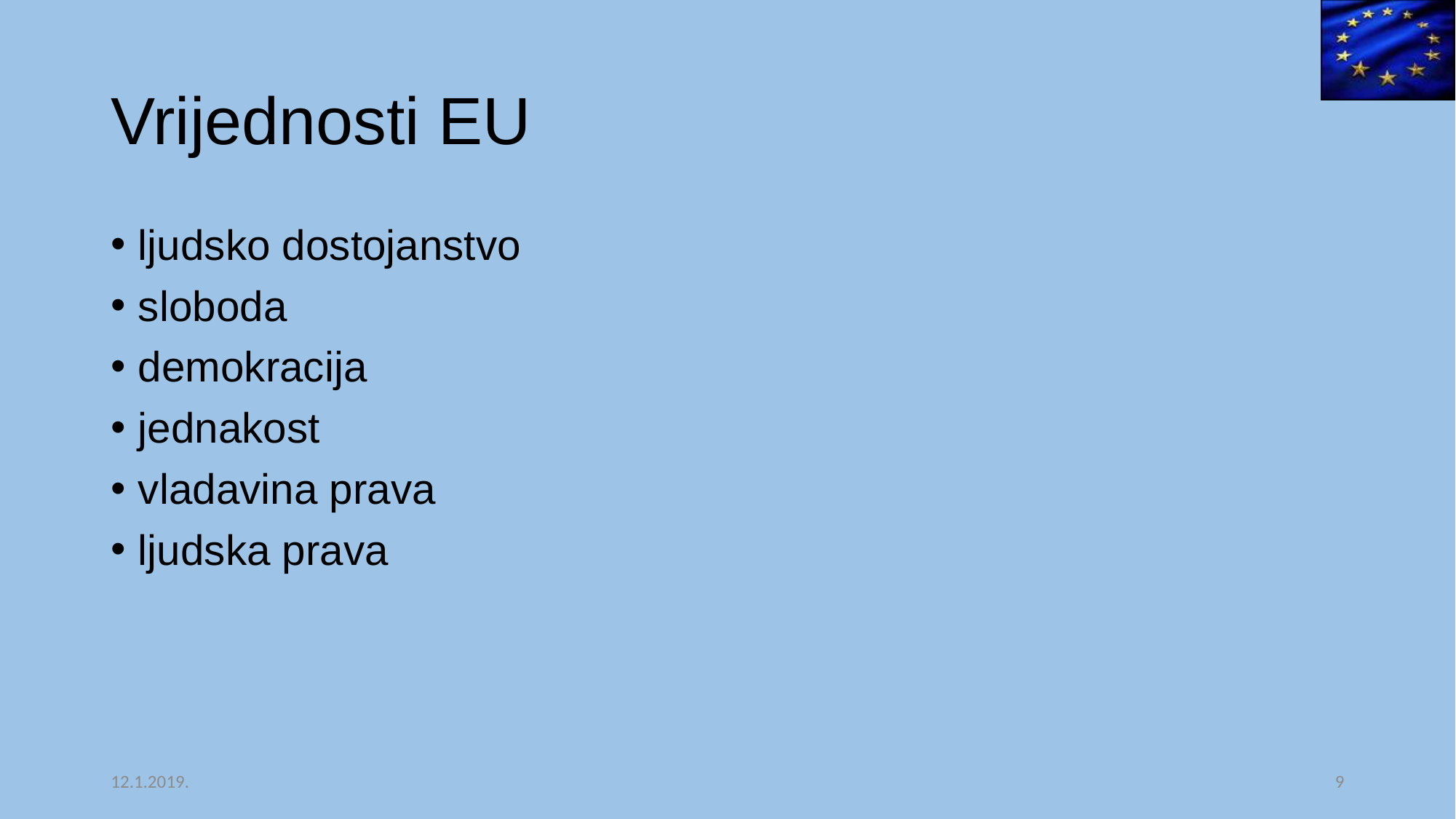

# Vrijednosti EU
ljudsko dostojanstvo
sloboda
demokracija
jednakost
vladavina prava
ljudska prava
12.1.2019.
9